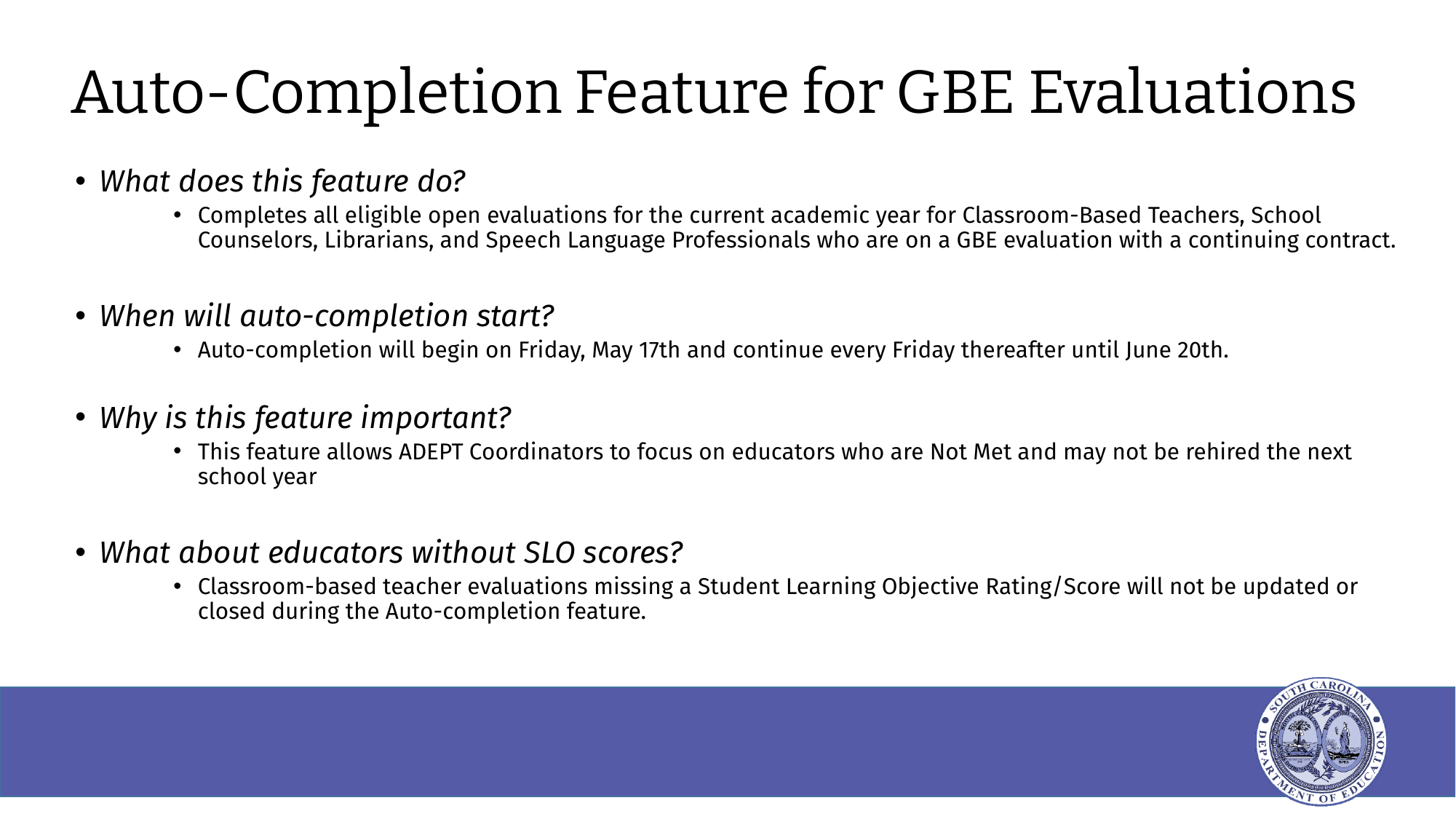

# Auto-Completion Feature for GBE Evaluations
What does this feature do?
Completes all eligible open evaluations for the current academic year for Classroom-Based Teachers, School Counselors, Librarians, and Speech Language Professionals who are on a GBE evaluation with a continuing contract.

When will auto-completion start?
Auto-completion will begin on Friday, May 17th and continue every Friday thereafter until June 20th.

Why is this feature important?
This feature allows ADEPT Coordinators to focus on educators who are Not Met and may not be rehired the next school year

What about educators without SLO scores?
Classroom-based teacher evaluations missing a Student Learning Objective Rating/Score will not be updated or closed during the Auto-completion feature.